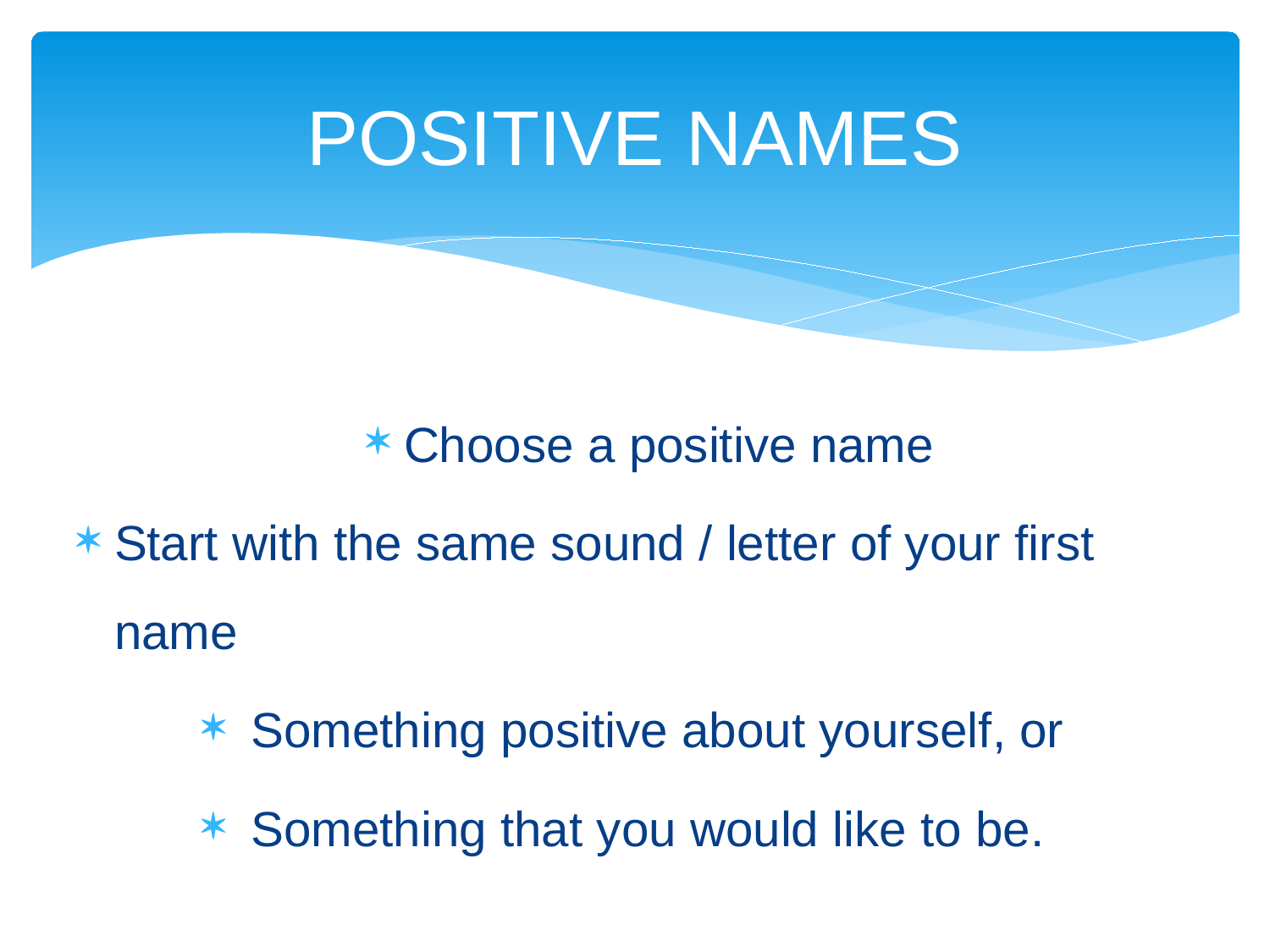

# POSITIVE NAMES
Choose a positive name
Start with the same sound / letter of your first name
Something positive about yourself, or
Something that you would like to be.